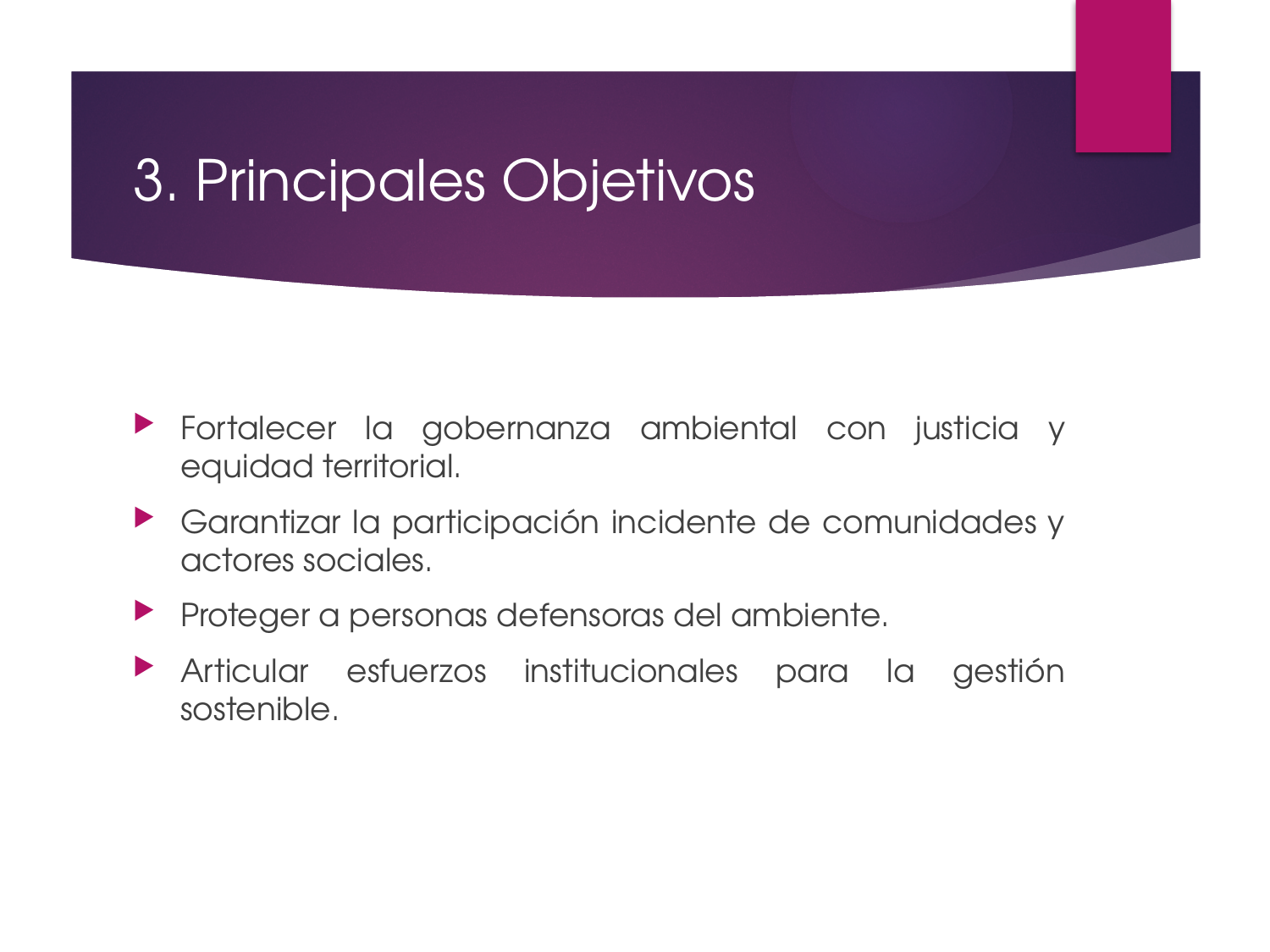

# 3. Principales Objetivos

Fortalecer la gobernanza ambiental con justicia y equidad territorial.
Garantizar la participación incidente de comunidades y actores sociales.
Proteger a personas defensoras del ambiente.
Articular esfuerzos institucionales para la gestión sostenible.